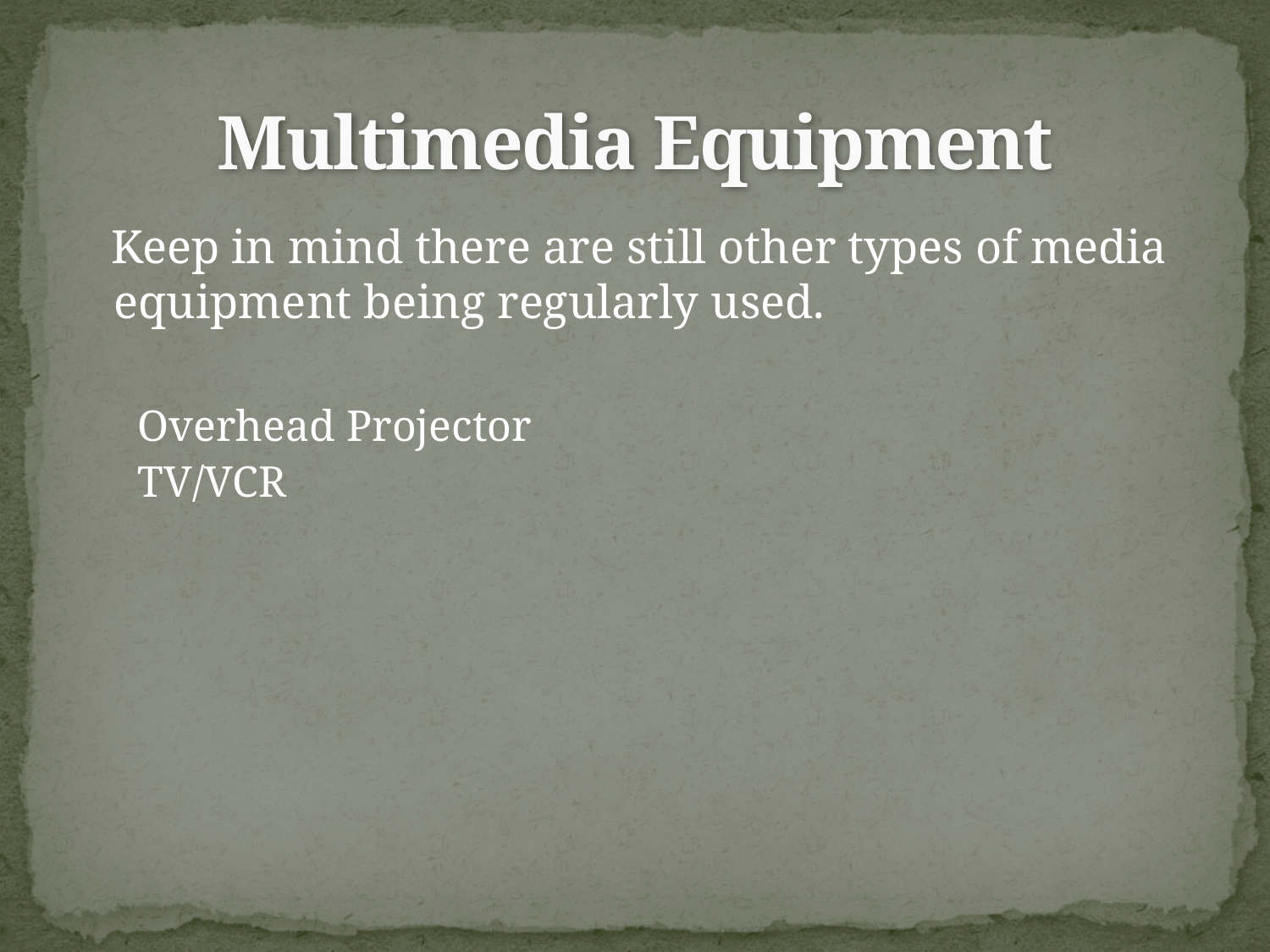

# Multimedia Equipment
   Keep in mind there are still other types of media equipment being regularly used.

 Overhead Projector
 TV/VCR